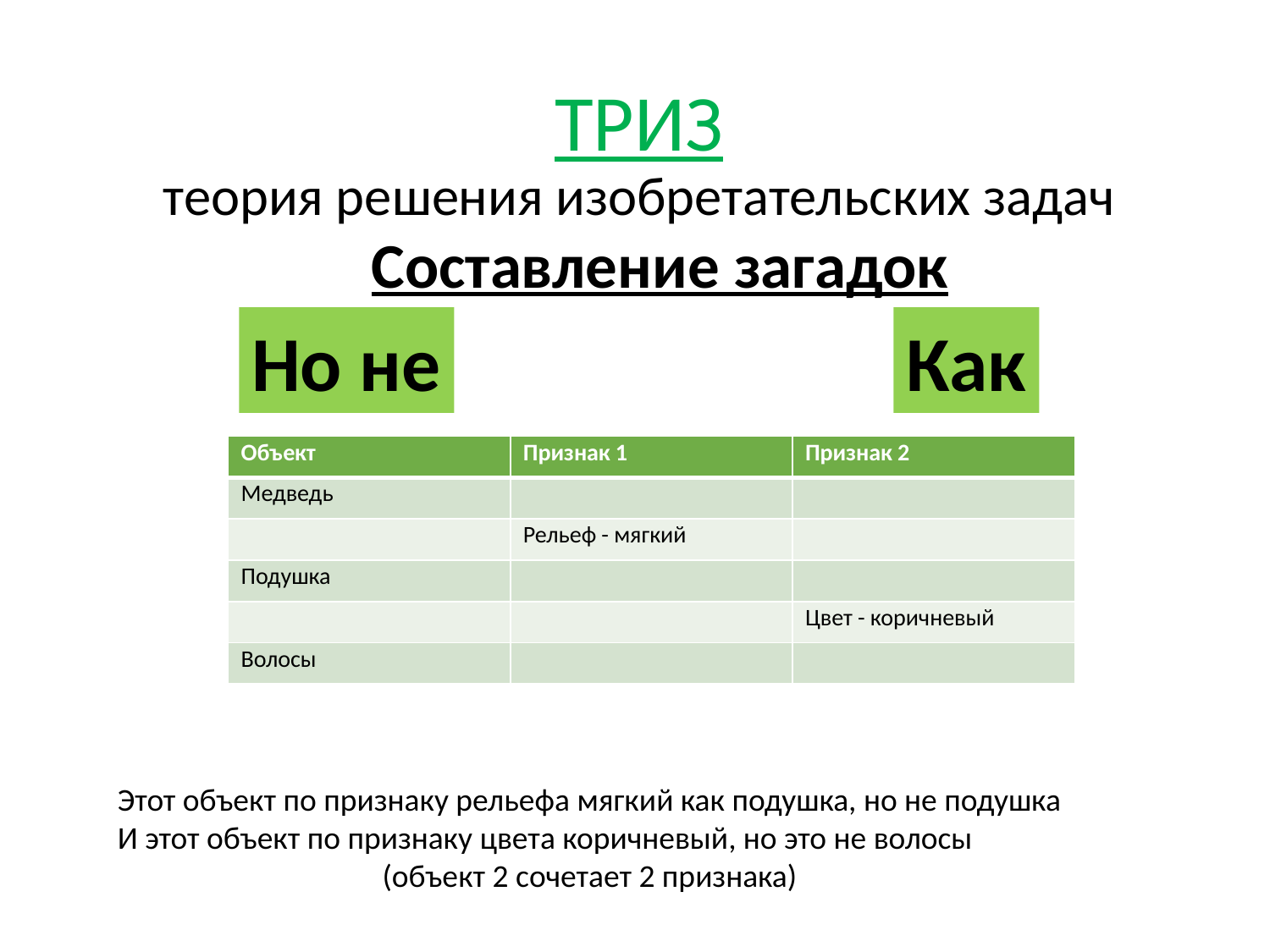

# ТРИЗ теория решения изобретательских задач
Составление загадок
Но не
Как
| Объект | Признак 1 | Признак 2 |
| --- | --- | --- |
| Медведь |  |  |
|  | Рельеф - мягкий |  |
| Подушка |  |  |
|  |  | Цвет - коричневый |
| Волосы |  |  |
Этот объект по признаку рельефа мягкий как подушка, но не подушка
И этот объект по признаку цвета коричневый, но это не волосы
(объект 2 сочетает 2 признака)